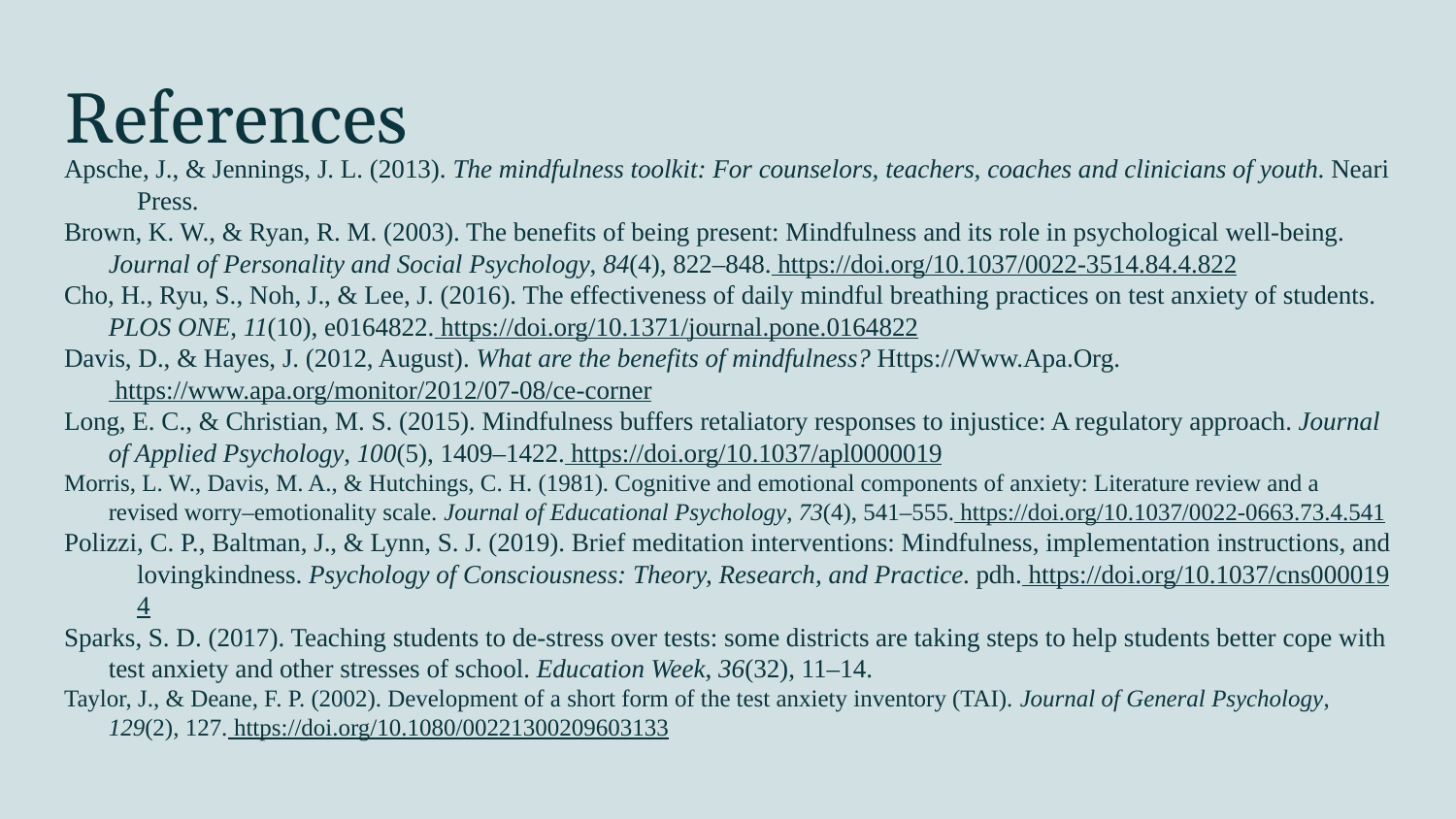

# References
Apsche, J., & Jennings, J. L. (2013). The mindfulness toolkit: For counselors, teachers, coaches and clinicians of youth. Neari Press.
Brown, K. W., & Ryan, R. M. (2003). The benefits of being present: Mindfulness and its role in psychological well-being. Journal of Personality and Social Psychology, 84(4), 822–848. https://doi.org/10.1037/0022-3514.84.4.822
Cho, H., Ryu, S., Noh, J., & Lee, J. (2016). The effectiveness of daily mindful breathing practices on test anxiety of students. PLOS ONE, 11(10), e0164822. https://doi.org/10.1371/journal.pone.0164822
Davis, D., & Hayes, J. (2012, August). What are the benefits of mindfulness? Https://Www.Apa.Org. https://www.apa.org/monitor/2012/07-08/ce-corner
Long, E. C., & Christian, M. S. (2015). Mindfulness buffers retaliatory responses to injustice: A regulatory approach. Journal of Applied Psychology, 100(5), 1409–1422. https://doi.org/10.1037/apl0000019
Morris, L. W., Davis, M. A., & Hutchings, C. H. (1981). Cognitive and emotional components of anxiety: Literature review and a revised worry–emotionality scale. Journal of Educational Psychology, 73(4), 541–555. https://doi.org/10.1037/0022-0663.73.4.541
Polizzi, C. P., Baltman, J., & Lynn, S. J. (2019). Brief meditation interventions: Mindfulness, implementation instructions, and lovingkindness. Psychology of Consciousness: Theory, Research, and Practice. pdh. https://doi.org/10.1037/cns0000194
Sparks, S. D. (2017). Teaching students to de-stress over tests: some districts are taking steps to help students better cope with test anxiety and other stresses of school. Education Week, 36(32), 11–14.
Taylor, J., & Deane, F. P. (2002). Development of a short form of the test anxiety inventory (TAI). Journal of General Psychology, 129(2), 127. https://doi.org/10.1080/00221300209603133